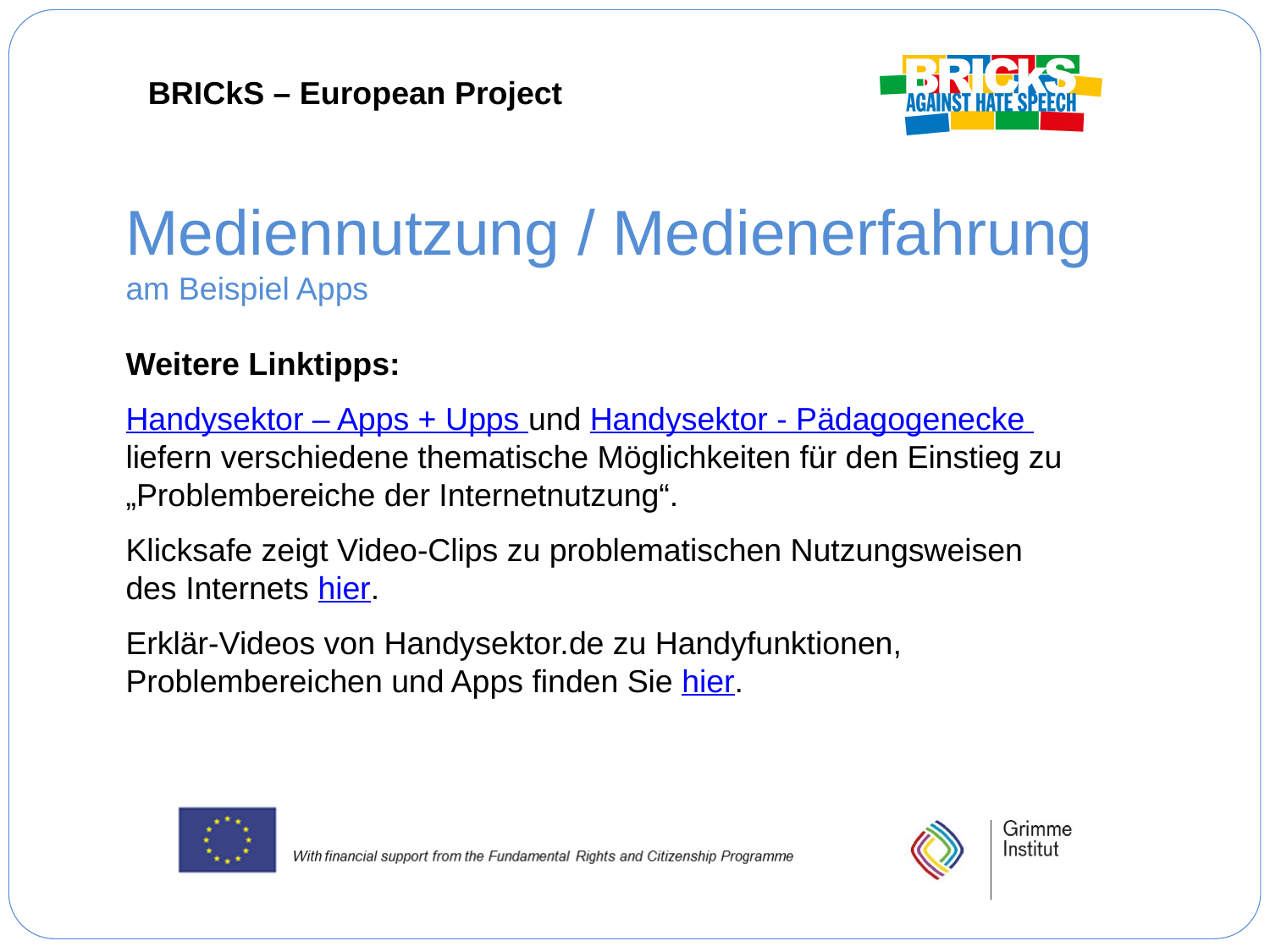

Mediennutzung / Medienerfahrung
am Beispiel Apps
Weitere Linktipps:

Handysektor – Apps + Upps und Handysektor - Pädagogenecke liefern verschiedene thematische Möglichkeiten für den Einstieg zu „Problembereiche der Internetnutzung“.

Klicksafe zeigt Video-Clips zu problematischen Nutzungsweisen des Internets hier.

Erklär-Videos von Handysektor.de zu Handyfunktionen, Problembereichen und Apps finden Sie hier.